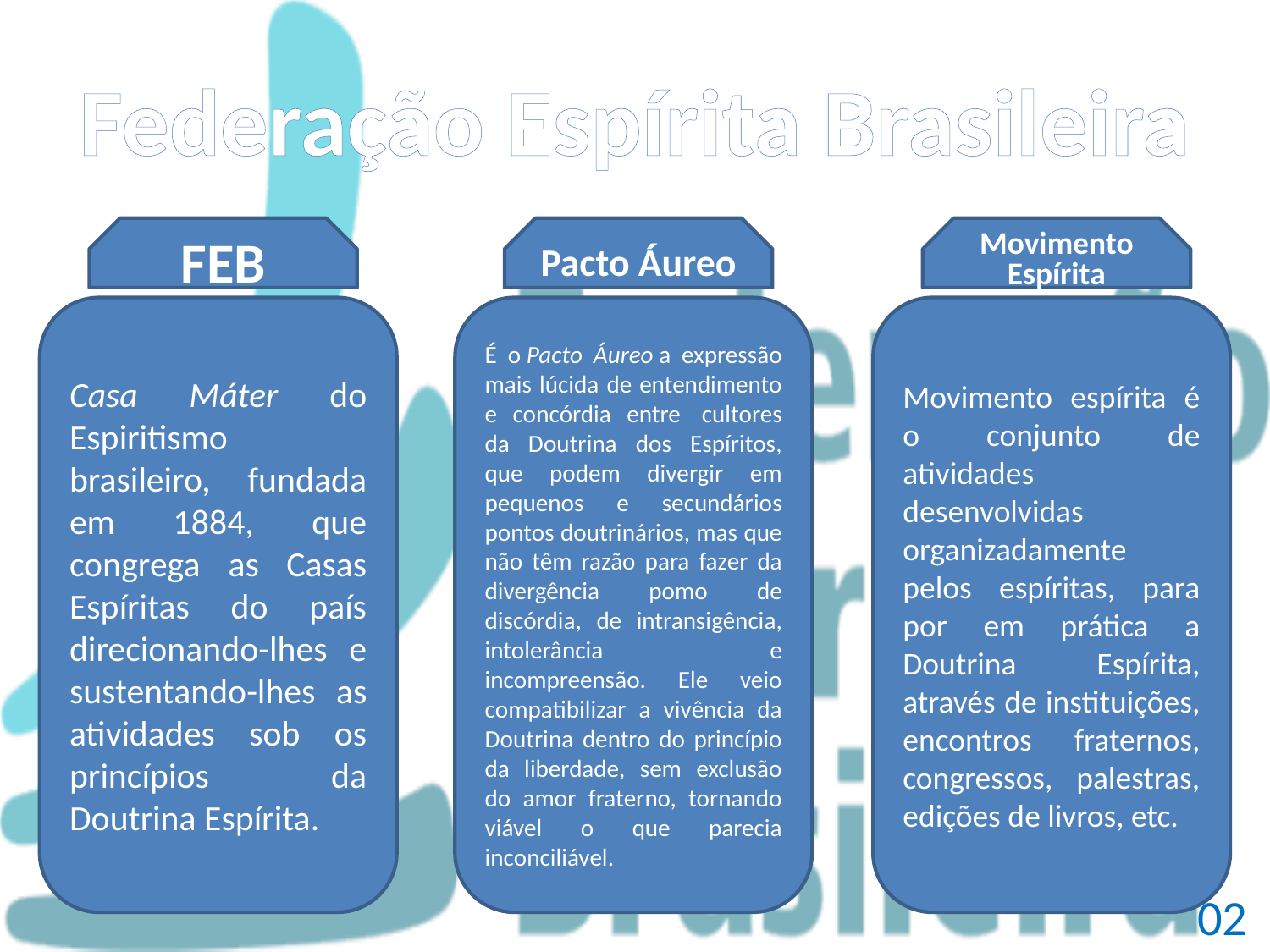

# Federação Espírita Brasileira
FEB
Pacto Áureo
Movimento
Espírita
Casa Máter do Espiritismo brasileiro, fundada em 1884, que congrega as Casas Espíritas do país direcionando-lhes e sustentando-lhes as atividades sob os princípios da Doutrina Espírita.
É o Pacto Áureo a expressão mais lúcida de entendimento e concórdia entre  cultores da Doutrina dos Espíritos, que podem divergir em pequenos e secundários pontos doutrinários, mas que não têm razão para fazer da divergência pomo de discórdia, de intransigência, intolerância e incompreensão. Ele veio compatibilizar a vivência da Doutrina dentro do princípio da liberdade, sem exclusão do amor fraterno, tornando viável o que parecia inconciliável.
Movimento espírita é o conjunto de atividades desenvolvidas organizadamente pelos espíritas, para por em prática a Doutrina Espírita, através de instituições, encontros fraternos, congressos, palestras, edições de livros, etc.
02